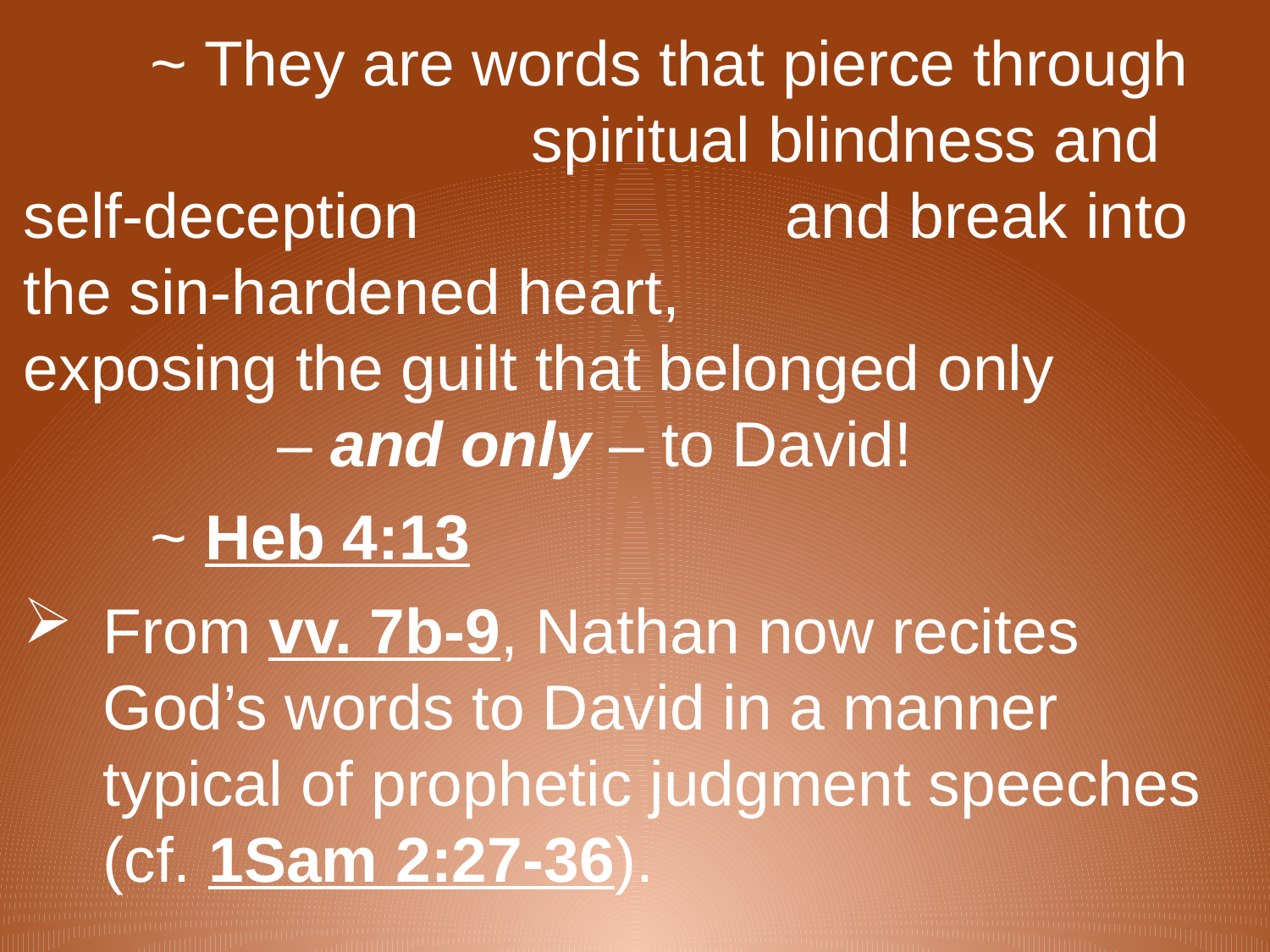

~ They are words that pierce through 				spiritual blindness and self-deception 			and break into the sin-hardened heart, 			exposing the guilt that belonged only 			– and only – to David!
	~ Heb 4:13
From vv. 7b-9, Nathan now recites God’s words to David in a manner typical of prophetic judgment speeches (cf. 1Sam 2:27-36).